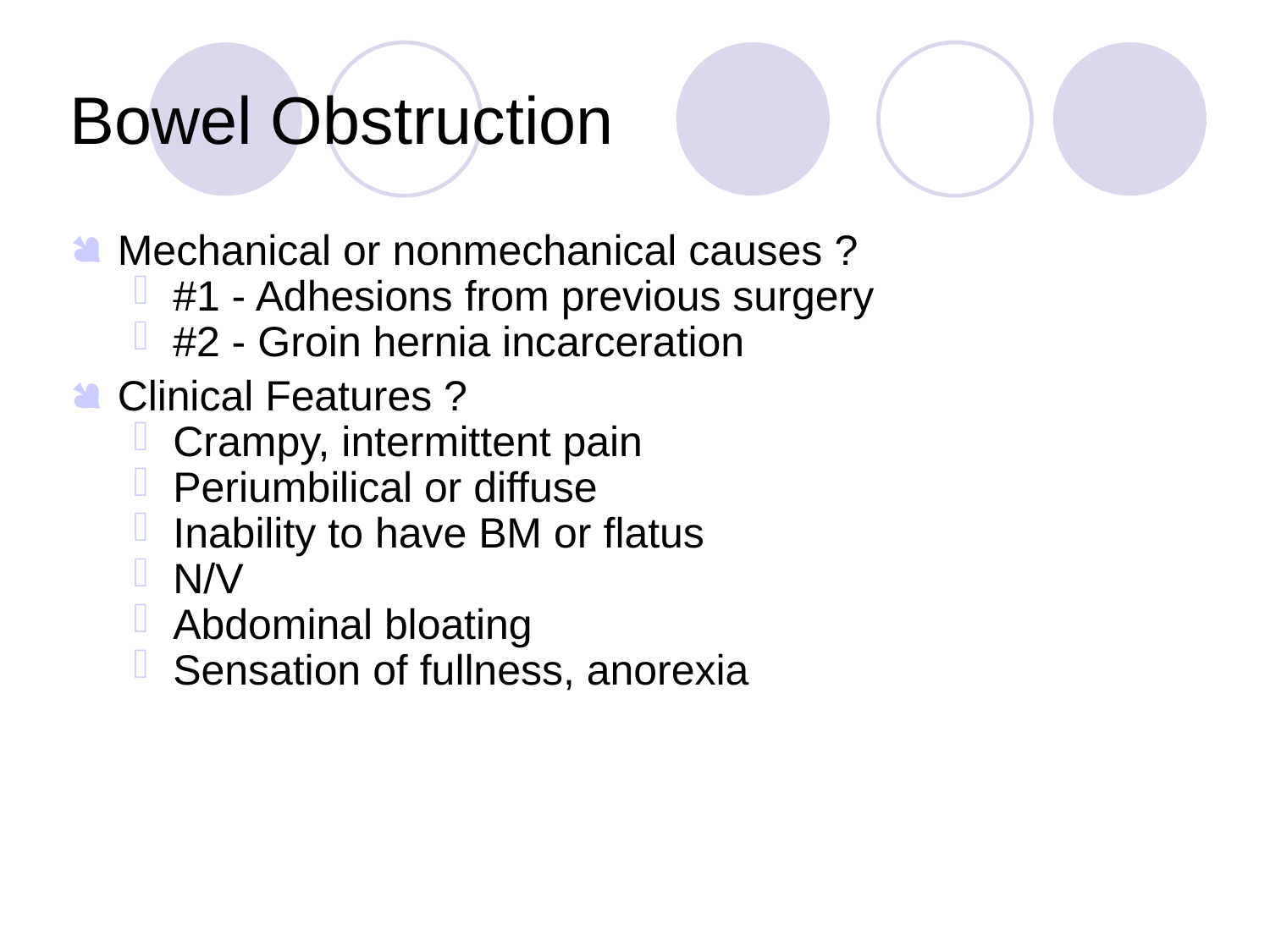

Bowel Obstruction
Mechanical or nonmechanical causes ?
#1 - Adhesions from previous surgery
#2 - Groin hernia incarceration
Clinical Features ?
Crampy, intermittent pain
Periumbilical or diffuse
Inability to have BM or flatus
N/V
Abdominal bloating
Sensation of fullness, anorexia